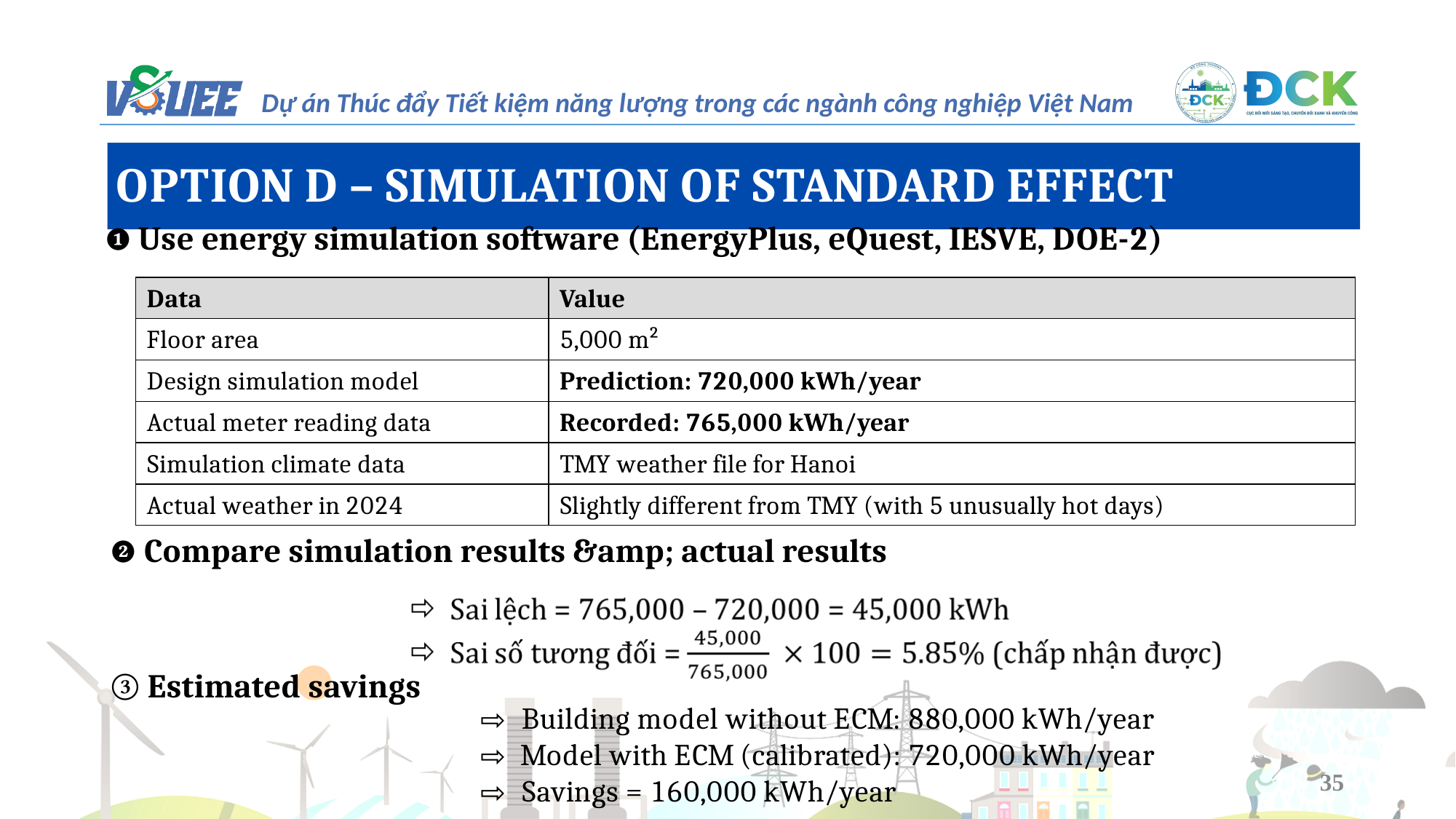

OPTION D – SIMULATION OF STANDARD EFFECT
❶ Use energy simulation software (EnergyPlus, eQuest, IESVE, DOE-2)

| Data | Value |
| --- | --- |
| Floor area | 5,000 m² |
| Design simulation model | Prediction: 720,000 kWh/year |
| Actual meter reading data | Recorded: 765,000 kWh/year |
| Simulation climate data | TMY weather file for Hanoi |
| Actual weather in 2024 | Slightly different from TMY (with 5 unusually hot days) |
❷ Compare simulation results &amp; actual results

③ Estimated savings

Building model without ECM: 880,000 kWh/year
Model with ECM (calibrated): 720,000 kWh/year
Savings = 160,000 kWh/year
35